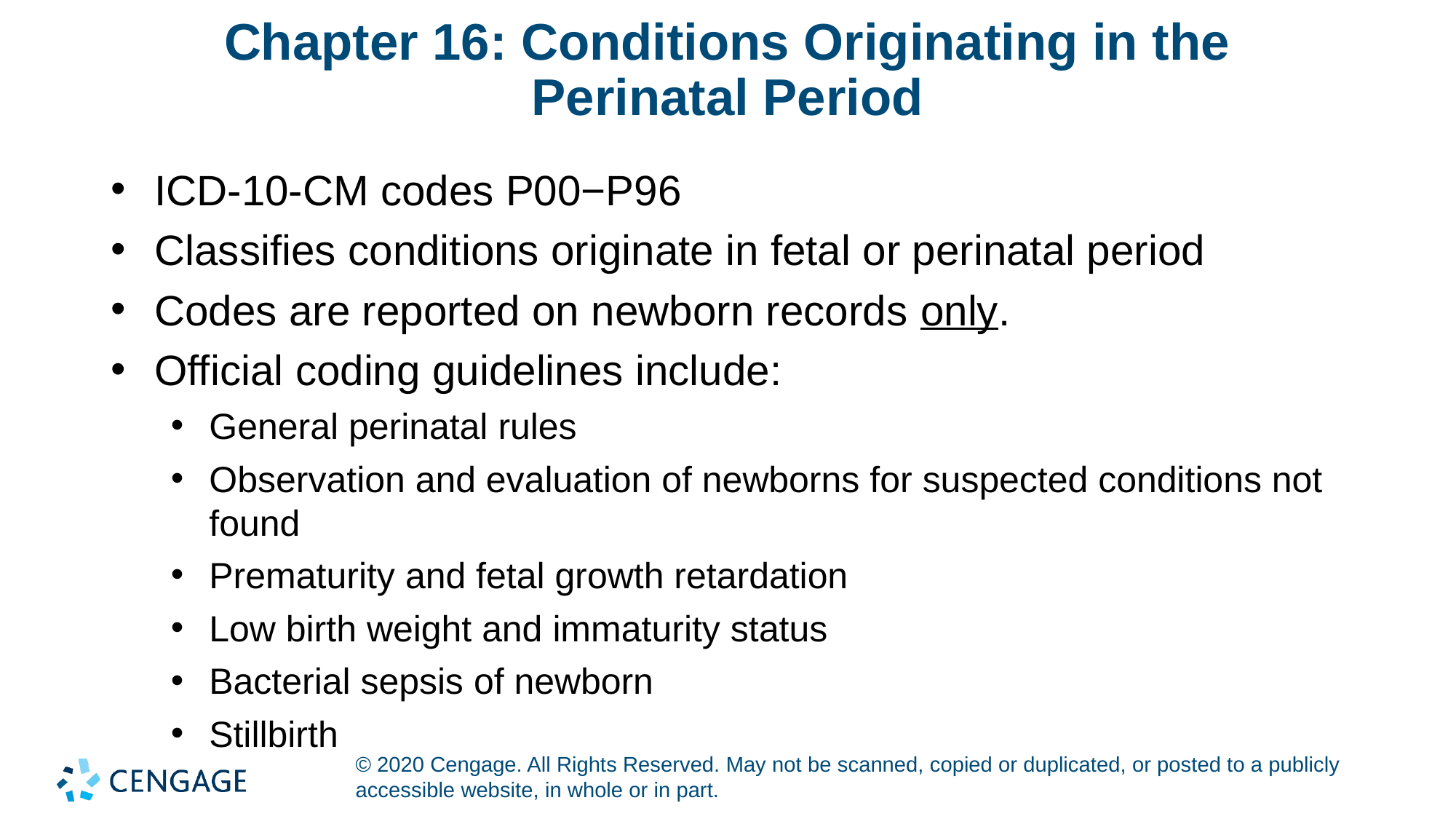

# Chapter 16: Conditions Originating in the Perinatal Period
ICD-10-CM codes P00−P96
Classifies conditions originate in fetal or perinatal period
Codes are reported on newborn records only.
Official coding guidelines include:
General perinatal rules
Observation and evaluation of newborns for suspected conditions not found
Prematurity and fetal growth retardation
Low birth weight and immaturity status
Bacterial sepsis of newborn
Stillbirth